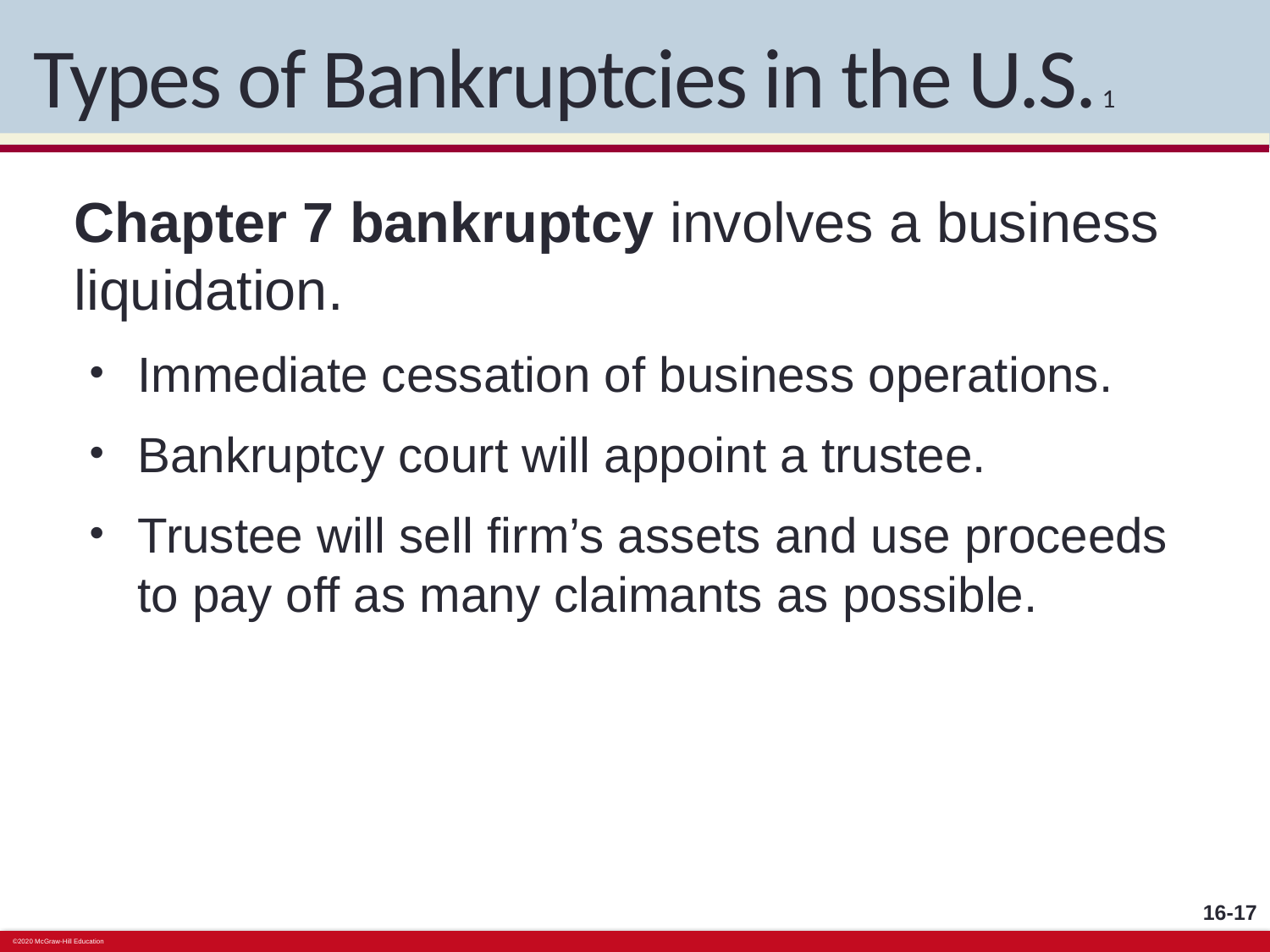

# Types of Bankruptcies in the U.S. 1
Chapter 7 bankruptcy involves a business liquidation.
Immediate cessation of business operations.
Bankruptcy court will appoint a trustee.
Trustee will sell firm’s assets and use proceeds to pay off as many claimants as possible.